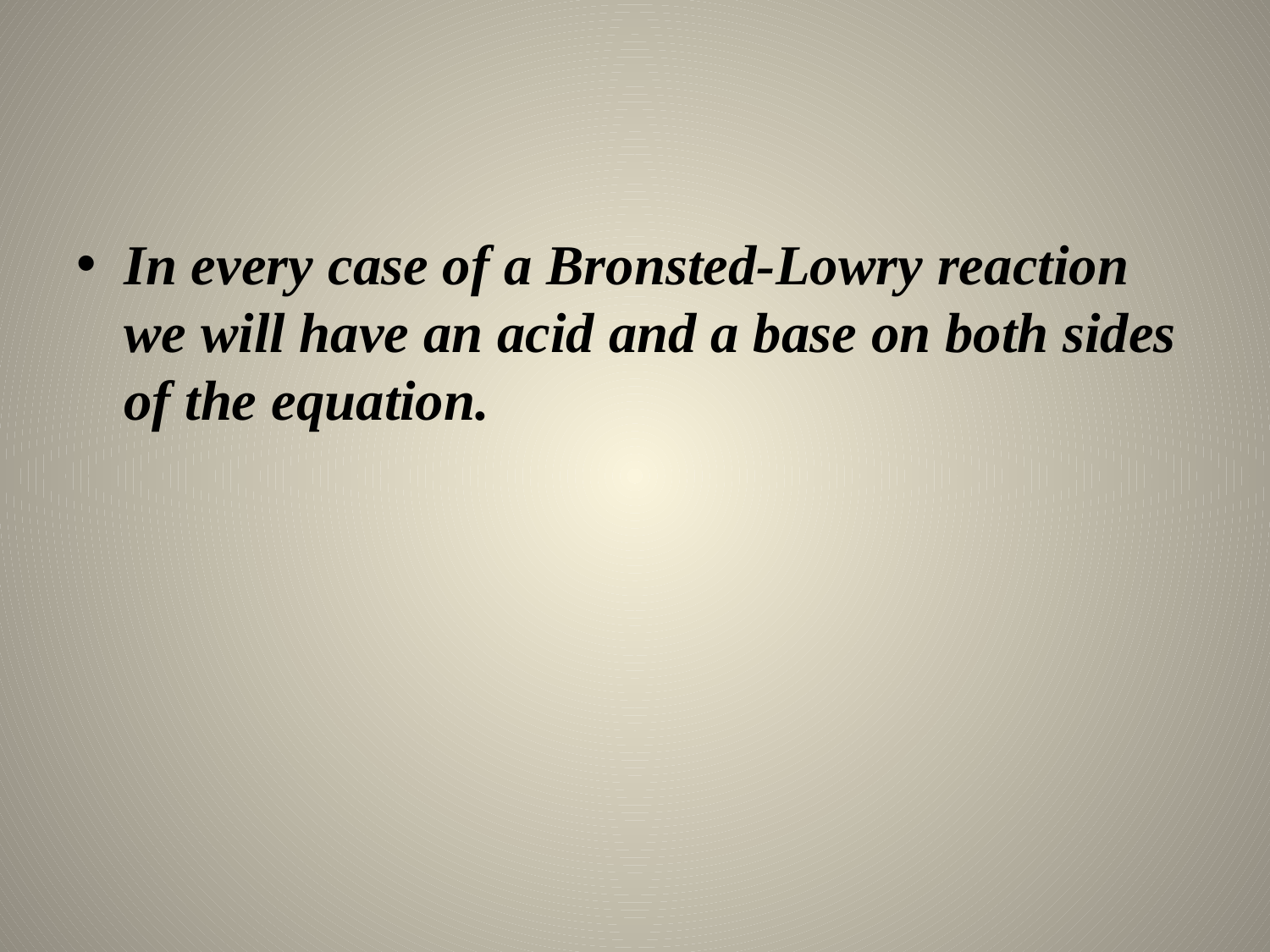

In every case of a Bronsted-Lowry reaction we will have an acid and a base on both sides of the equation.